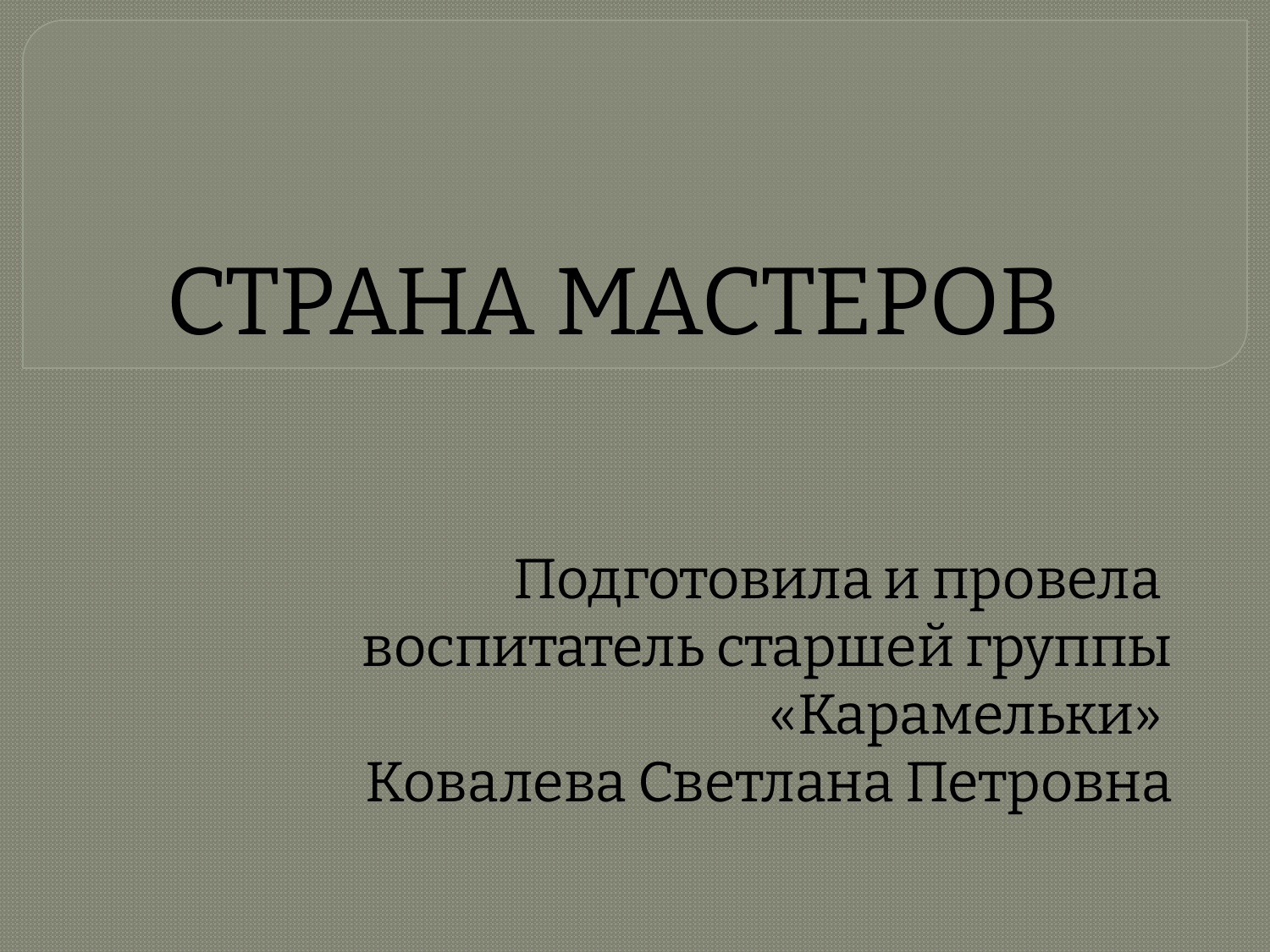

# СТРАНА МАСТЕРОВ
Подготовила и провела
воспитатель старшей группы «Карамельки»
Ковалева Светлана Петровна